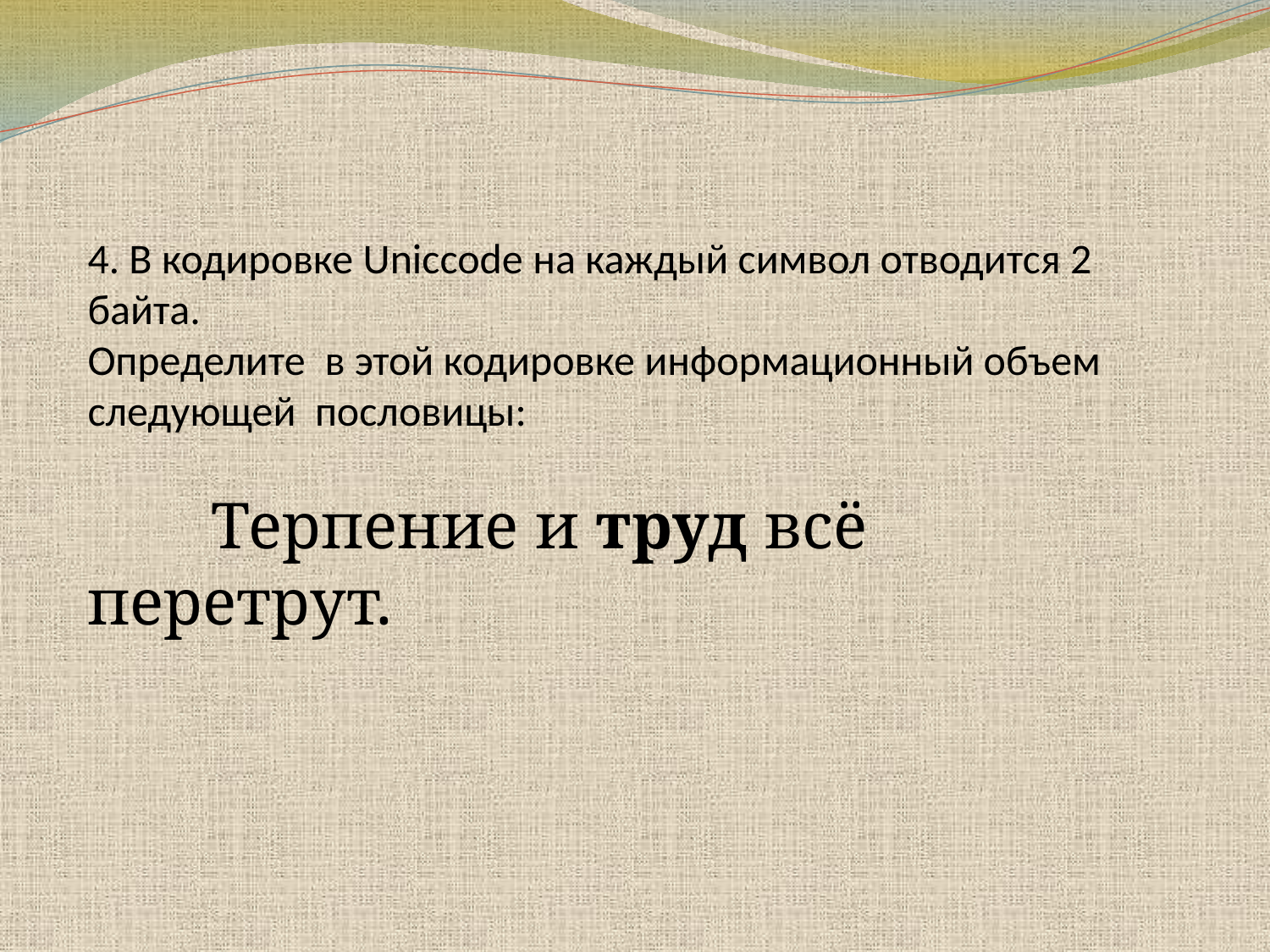

4. В кодировке Uniccode на каждый символ отводится 2 байта.
Определите  в этой кодировке информационный объем  следующей  пословицы:

             Терпение и труд всё перетрут.